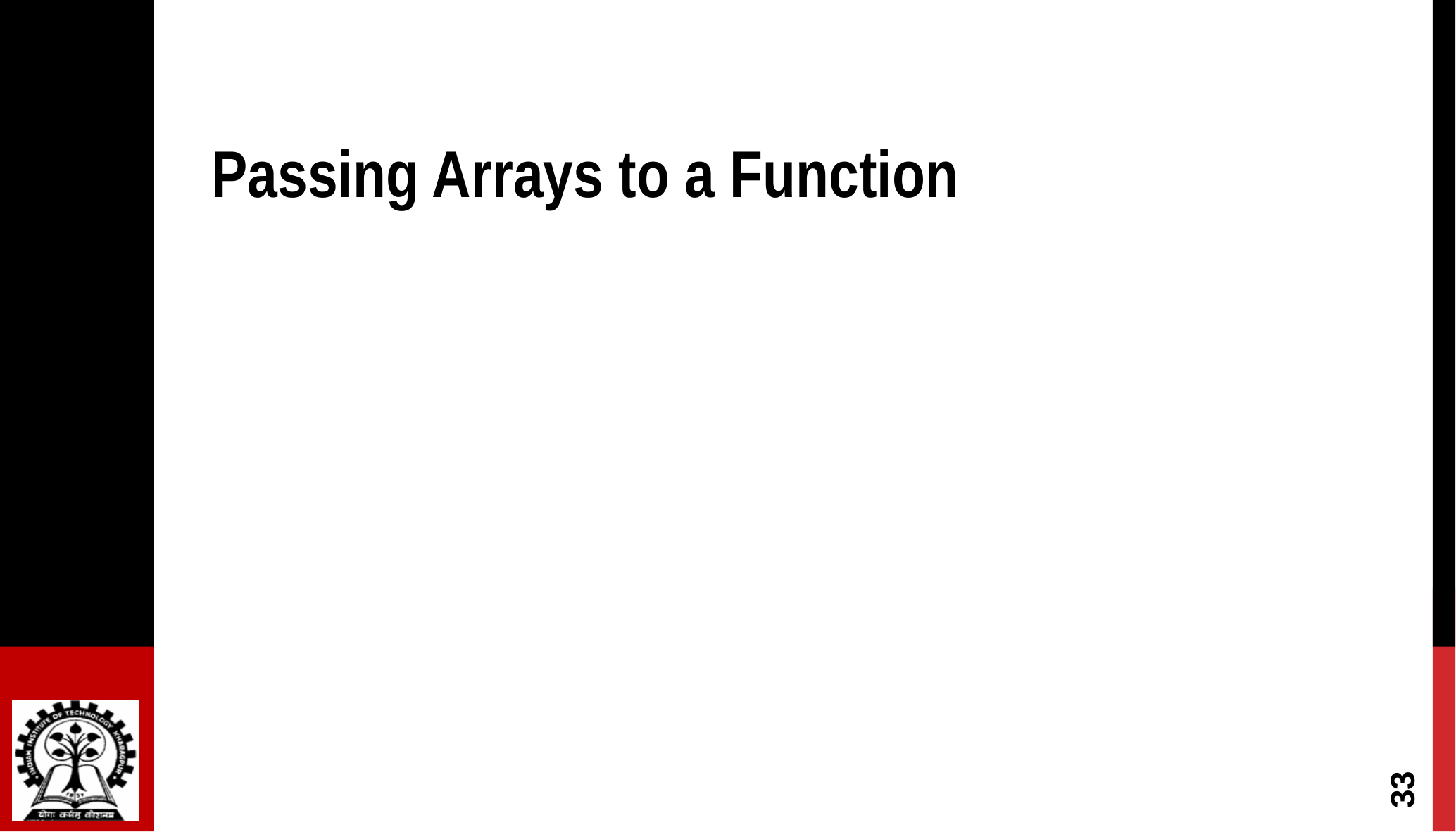

# Passing Arrays to a Function

33